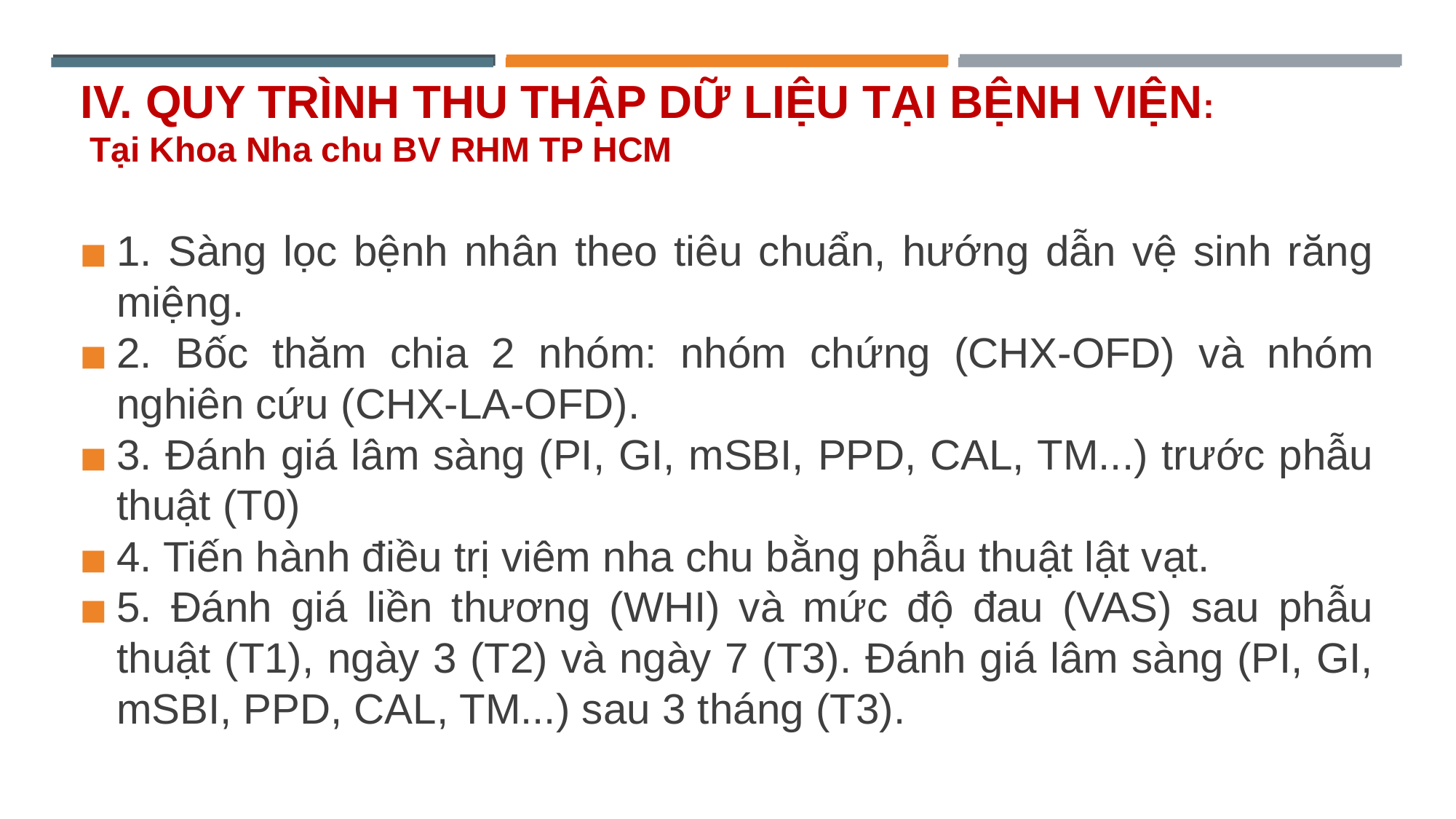

# IV. QUY TRÌNH THU THẬP DỮ LIỆU TẠI BỆNH VIỆN: Tại Khoa Nha chu BV RHM TP HCM

1. Sàng lọc bệnh nhân theo tiêu chuẩn, hướng dẫn vệ sinh răng miệng.
2. Bốc thăm chia 2 nhóm: nhóm chứng (CHX-OFD) và nhóm nghiên cứu (CHX-LA-OFD).
3. Đánh giá lâm sàng (PI, GI, mSBI, PPD, CAL, TM...) trước phẫu thuật (T0)
4. Tiến hành điều trị viêm nha chu bằng phẫu thuật lật vạt.
5. Đánh giá liền thương (WHI) và mức độ đau (VAS) sau phẫu thuật (T1), ngày 3 (T2) và ngày 7 (T3). Đánh giá lâm sàng (PI, GI, mSBI, PPD, CAL, TM...) sau 3 tháng (T3).